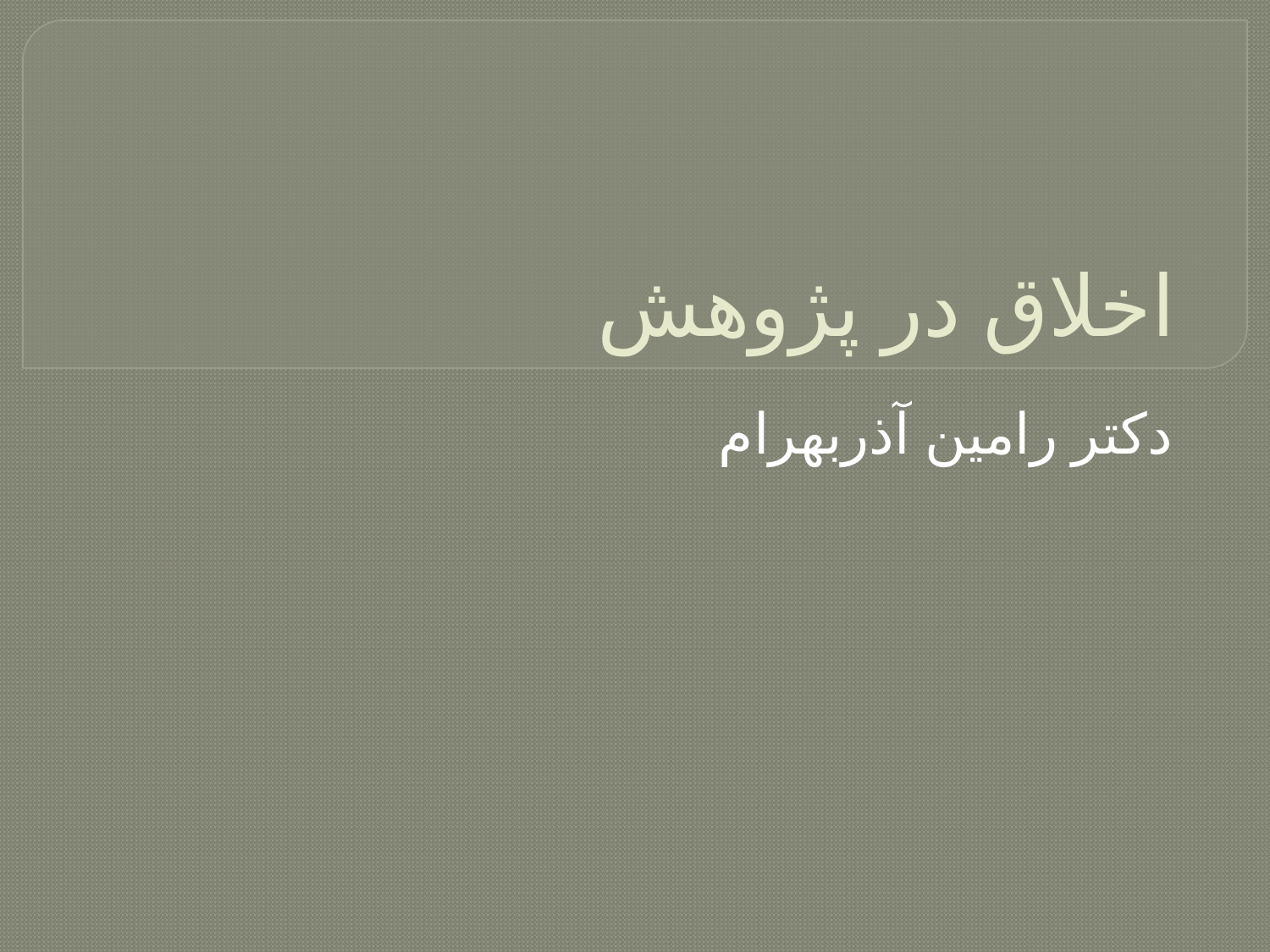

# اخلاق در پژوهش
دکتر رامین آذربهرام